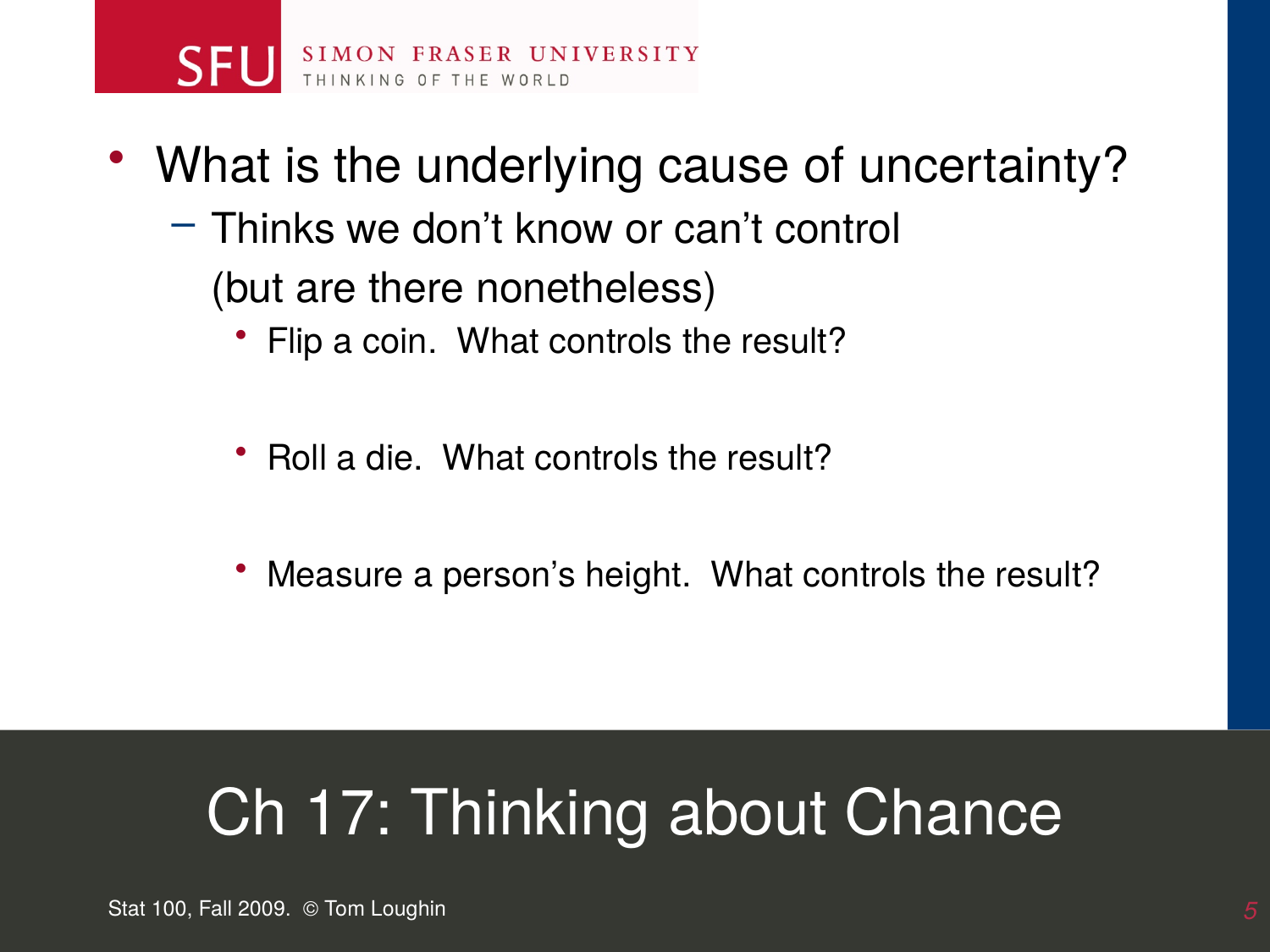

What is the underlying cause of uncertainty?
Thinks we don’t know or can’t control
	(but are there nonetheless)
Flip a coin.  What controls the result?

Roll a die.  What controls the result?

Measure a person’s height.  What controls the result?
# Ch 17: Thinking about Chance
Stat 100, Fall 2009.  © Tom Loughin
5